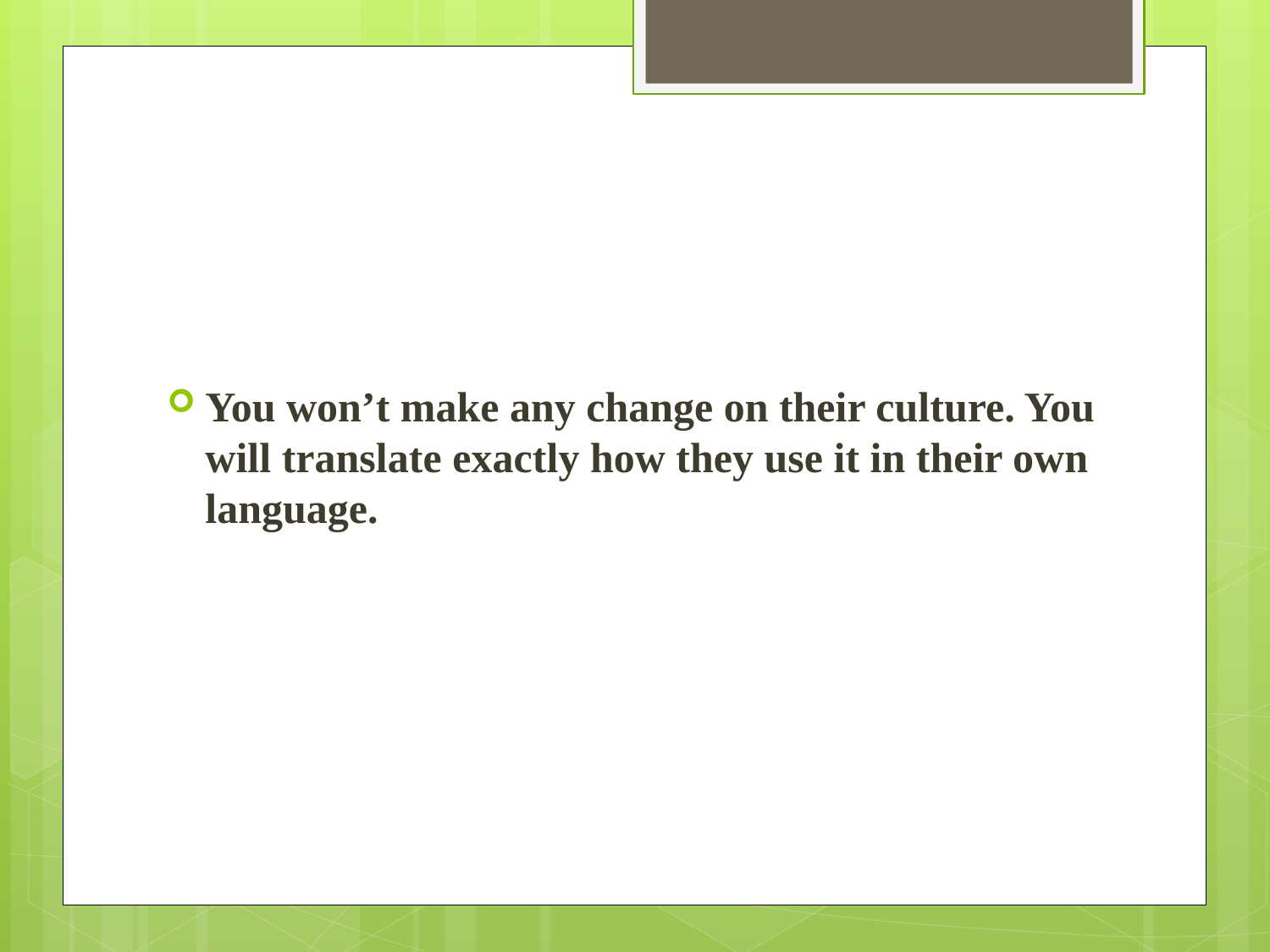

You won’t make any change on their culture. You will translate exactly how they use it in their own language.
#